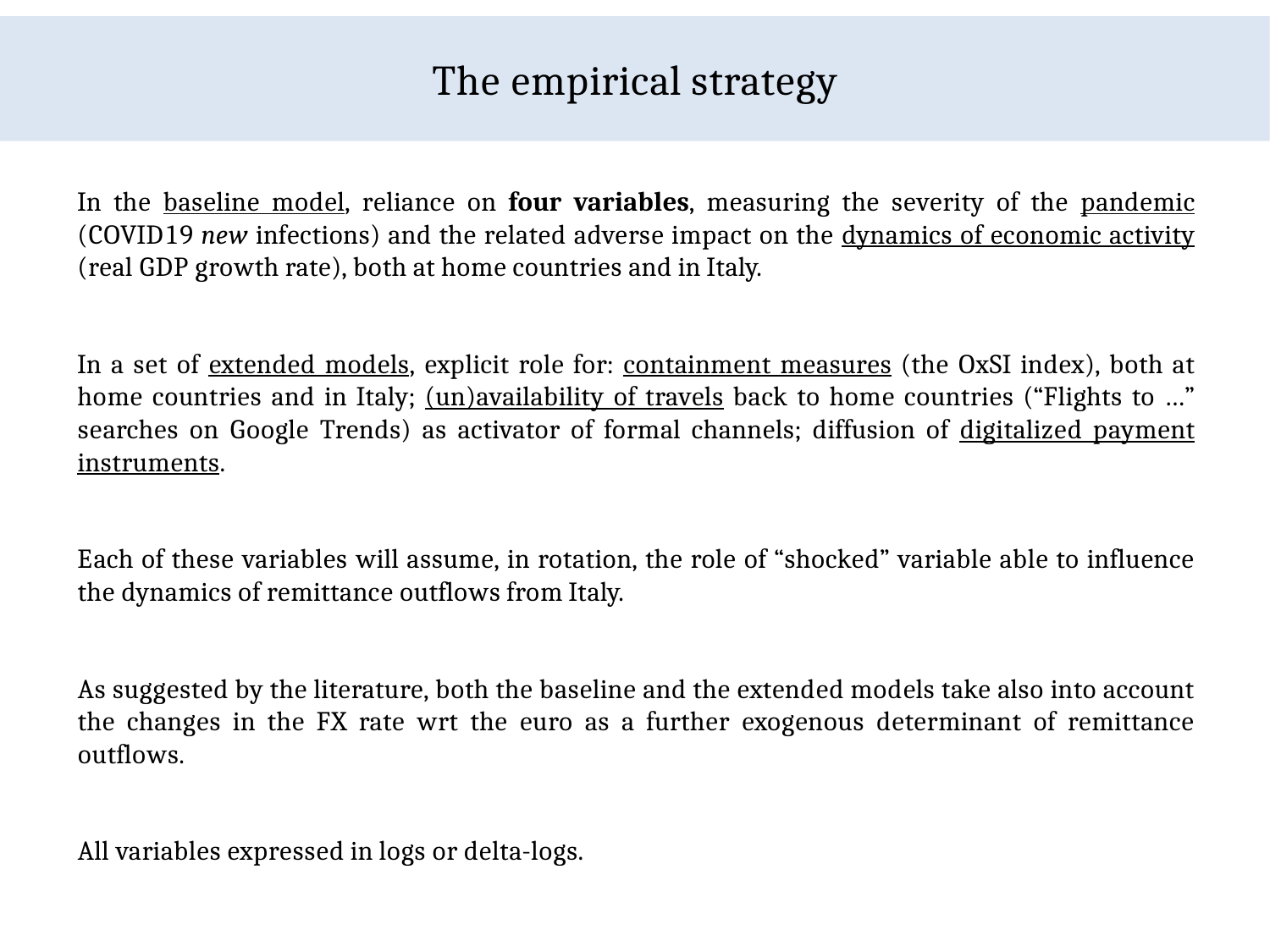

# The empirical strategy
In the baseline model, reliance on four variables, measuring the severity of the pandemic (COVID19 new infections) and the related adverse impact on the dynamics of economic activity (real GDP growth rate), both at home countries and in Italy.

In a set of extended models, explicit role for: containment measures (the OxSI index), both at home countries and in Italy; (un)availability of travels back to home countries (“Flights to …” searches on Google Trends) as activator of formal channels; diffusion of digitalized payment instruments.

Each of these variables will assume, in rotation, the role of “shocked” variable able to influence the dynamics of remittance outflows from Italy.

As suggested by the literature, both the baseline and the extended models take also into account the changes in the FX rate wrt the euro as a further exogenous determinant of remittance outflows.

All variables expressed in logs or delta-logs.